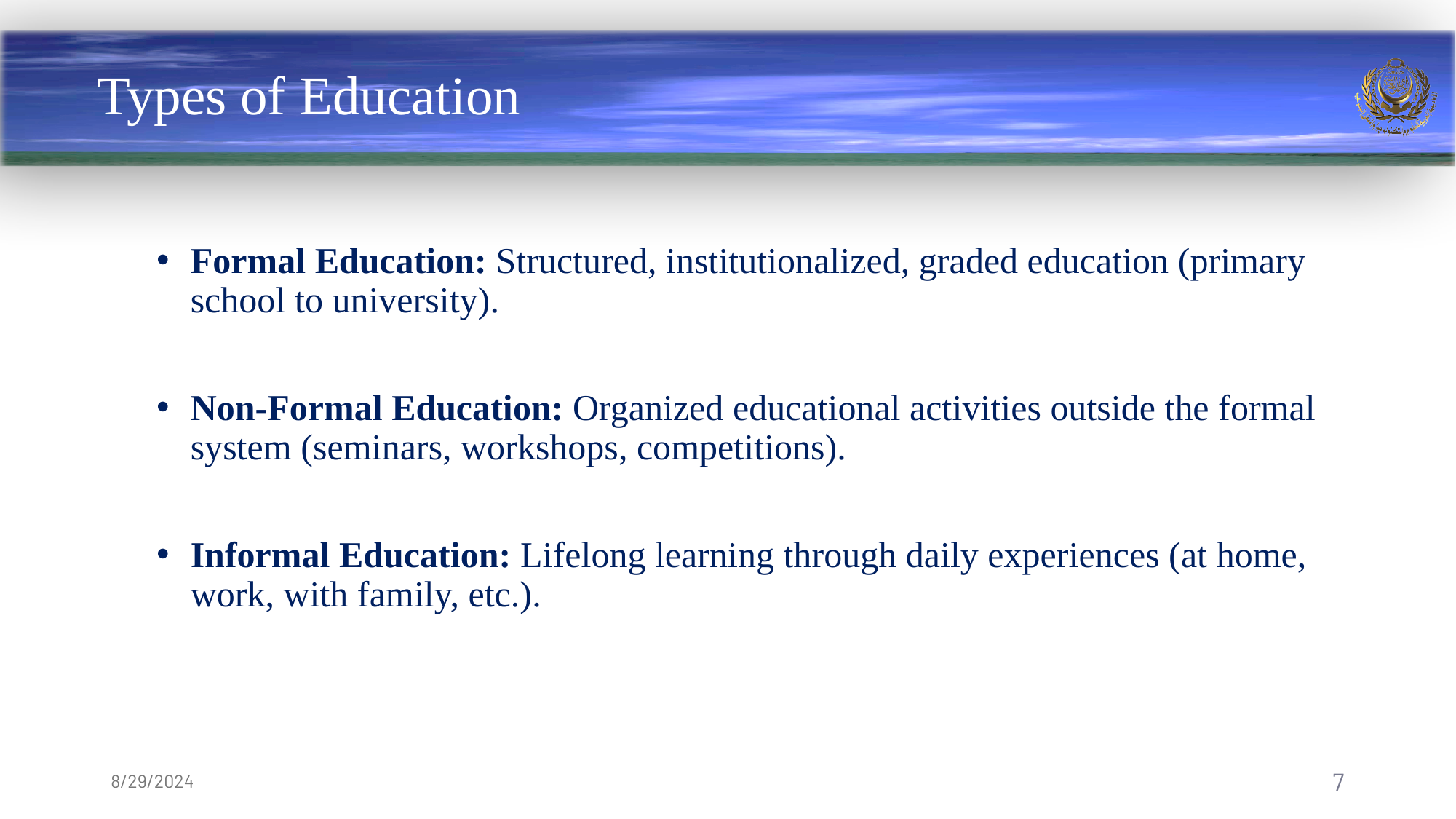

Types of Education
Formal Education: Structured, institutionalized, graded education (primary school to university).

Non-Formal Education: Organized educational activities outside the formal system (seminars, workshops, competitions).

Informal Education: Lifelong learning through daily experiences (at home, work, with family, etc.).

8/29/2024

7